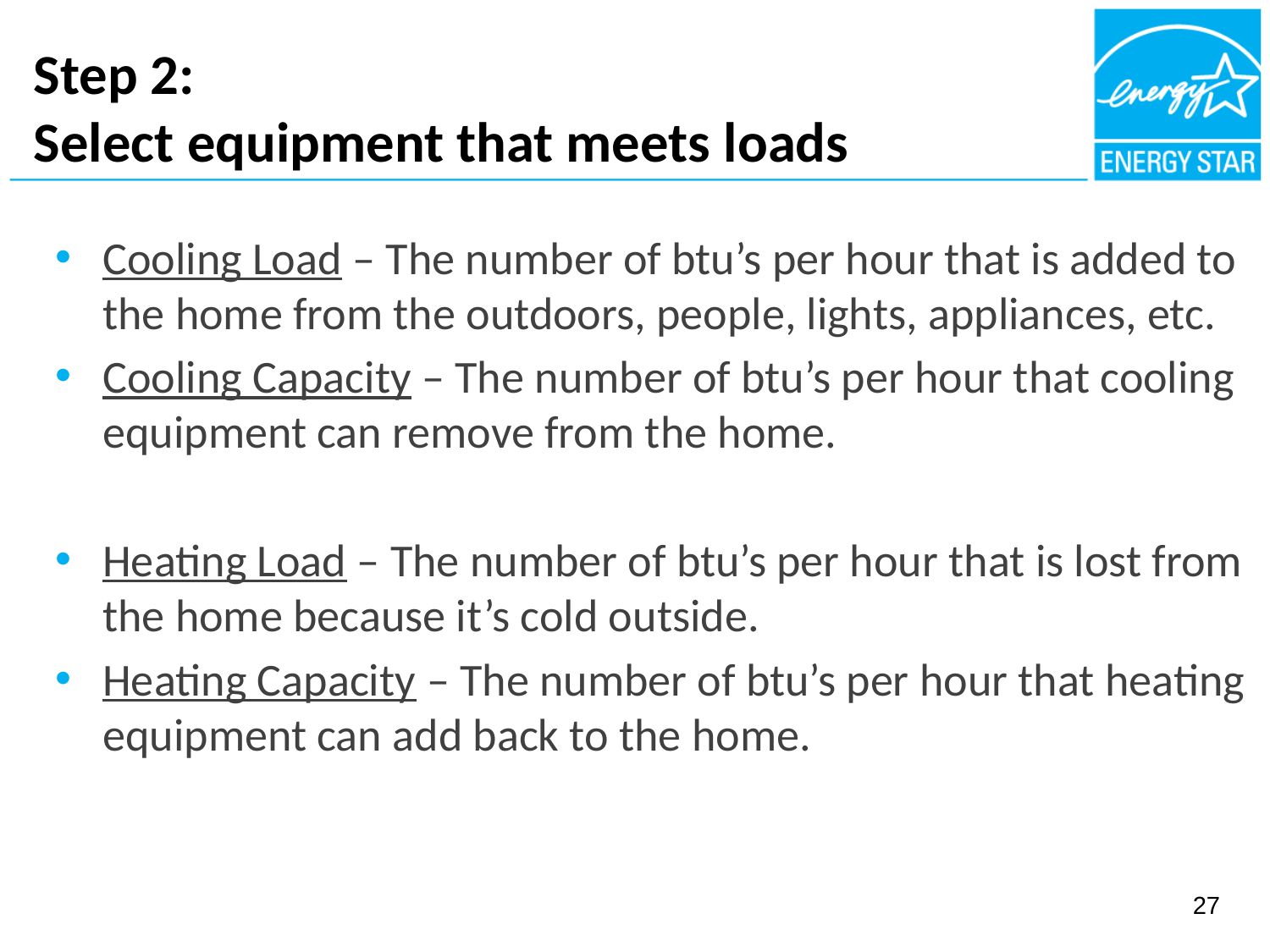

# Step 2: Select equipment that meets loads
Cooling Load – The number of btu’s per hour that is added to the home from the outdoors, people, lights, appliances, etc.
Cooling Capacity – The number of btu’s per hour that cooling equipment can remove from the home.

Heating Load – The number of btu’s per hour that is lost from the home because it’s cold outside.
Heating Capacity – The number of btu’s per hour that heating equipment can add back to the home.

27